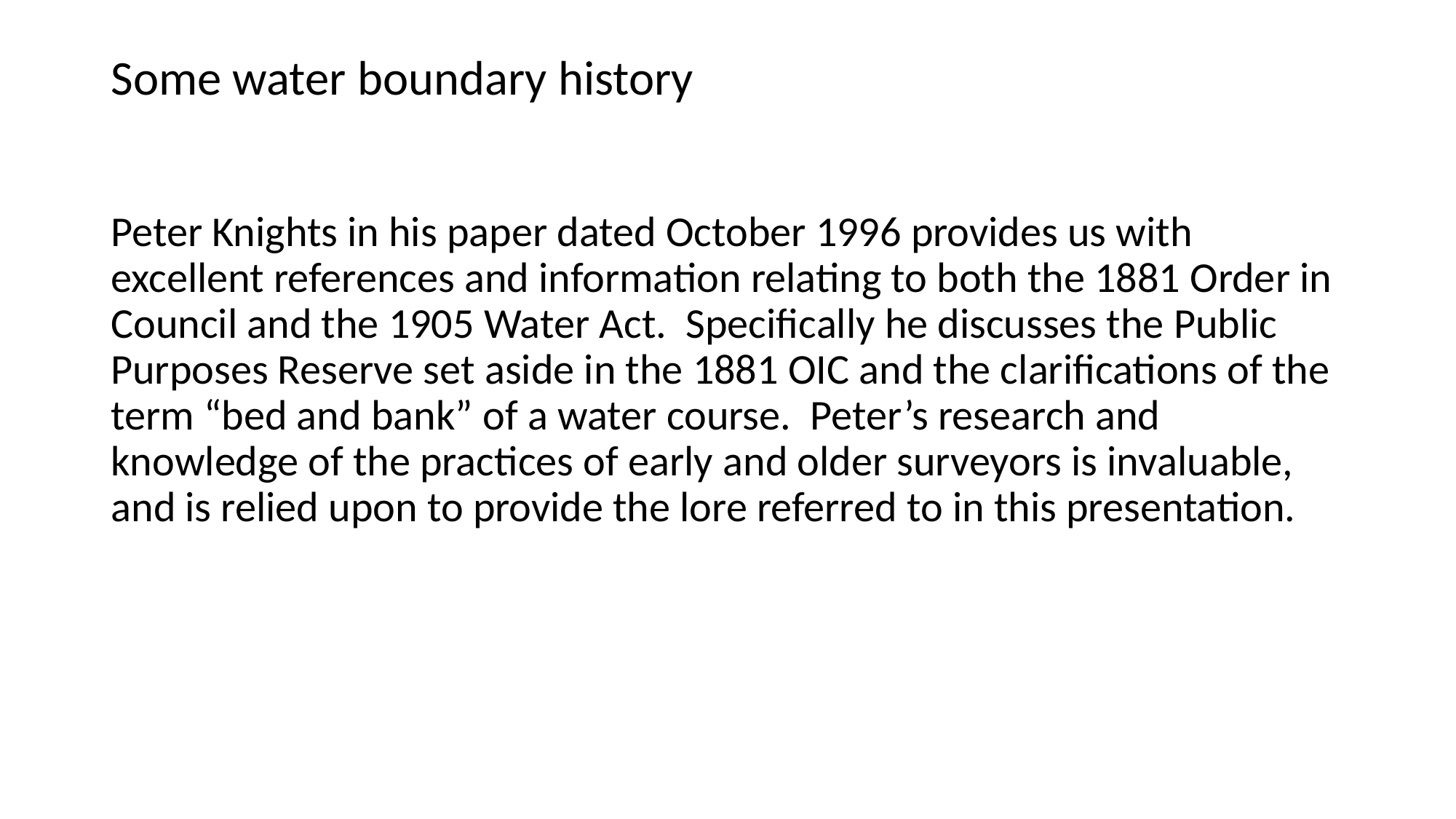

# Some water boundary history
Peter Knights in his paper dated October 1996 provides us with excellent references and information relating to both the 1881 Order in Council and the 1905 Water Act.  Specifically he discusses the Public Purposes Reserve set aside in the 1881 OIC and the clarifications of the term “bed and bank” of a water course.  Peter’s research and knowledge of the practices of early and older surveyors is invaluable, and is relied upon to provide the lore referred to in this presentation.